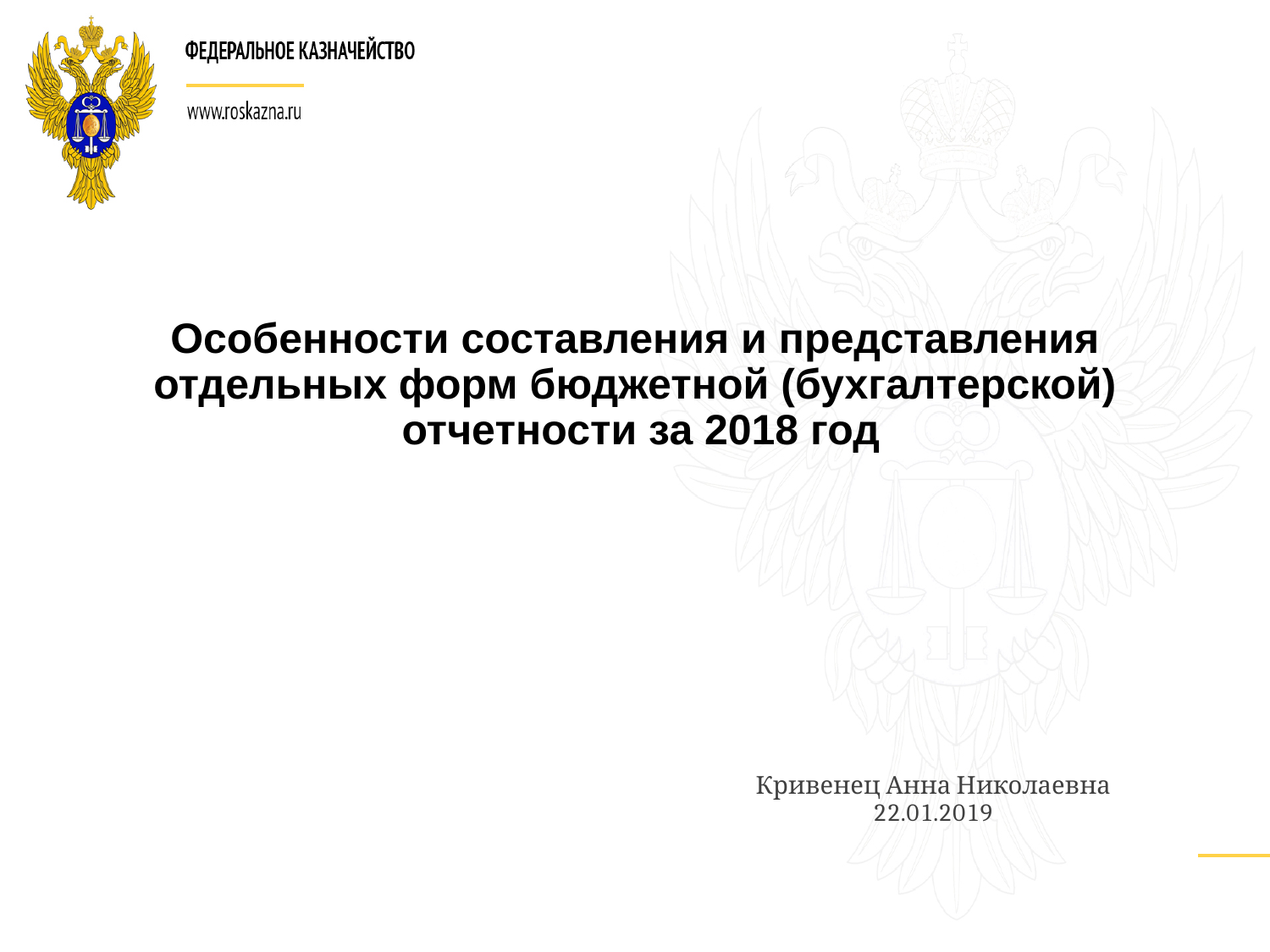

# Особенности составления и представления отдельных форм бюджетной (бухгалтерской) отчетности за 2018 год
Кривенец Анна Николаевна
22.01.2019